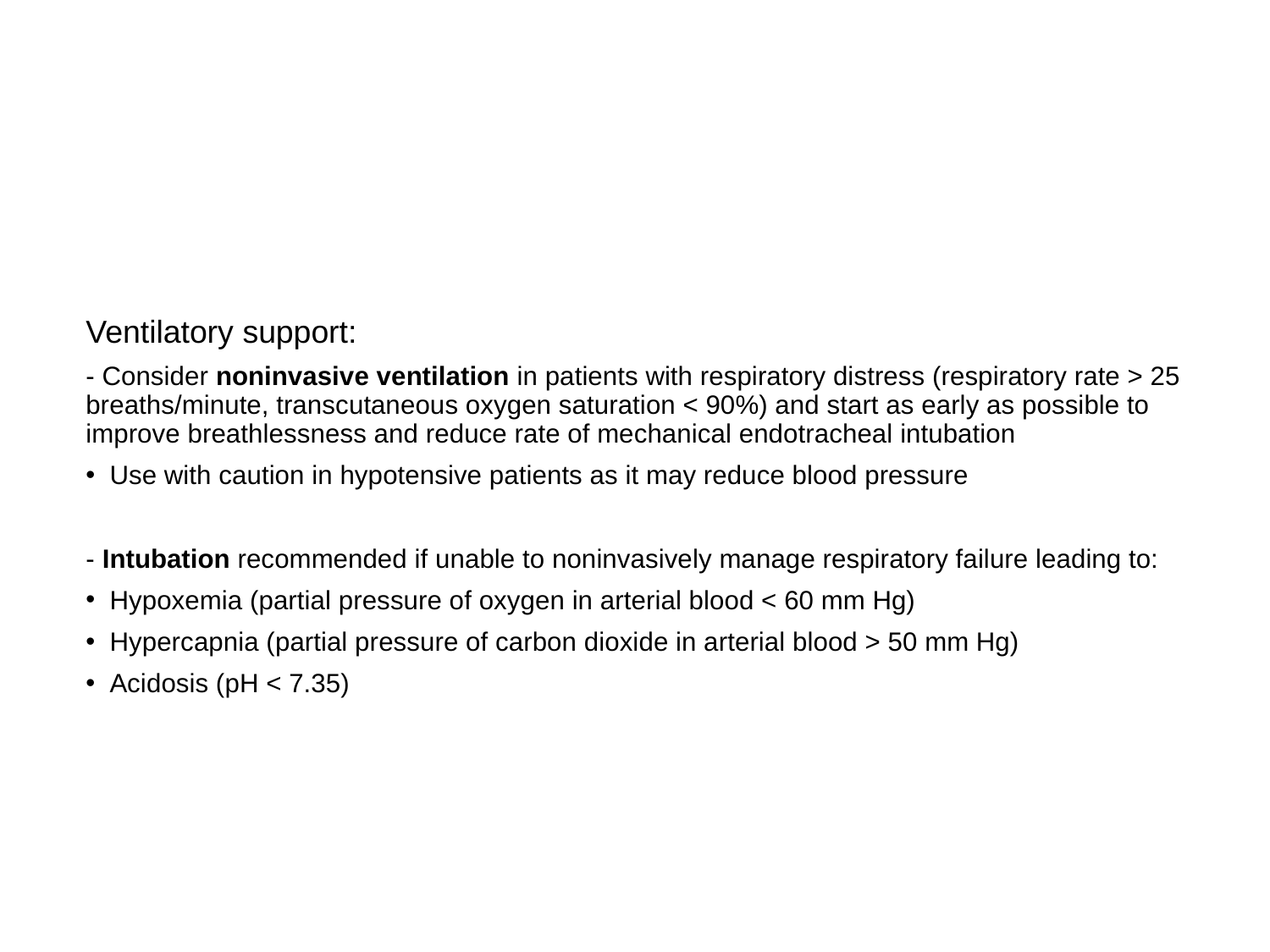

#
Ventilatory support:
- Consider noninvasive ventilation in patients with respiratory distress (respiratory rate > 25 breaths/minute, transcutaneous oxygen saturation < 90%) and start as early as possible to improve breathlessness and reduce rate of mechanical endotracheal intubation
Use with caution in hypotensive patients as it may reduce blood pressure

- Intubation recommended if unable to noninvasively manage respiratory failure leading to:
Hypoxemia (partial pressure of oxygen in arterial blood < 60 mm Hg)
Hypercapnia (partial pressure of carbon dioxide in arterial blood > 50 mm Hg)
Acidosis (pH < 7.35)